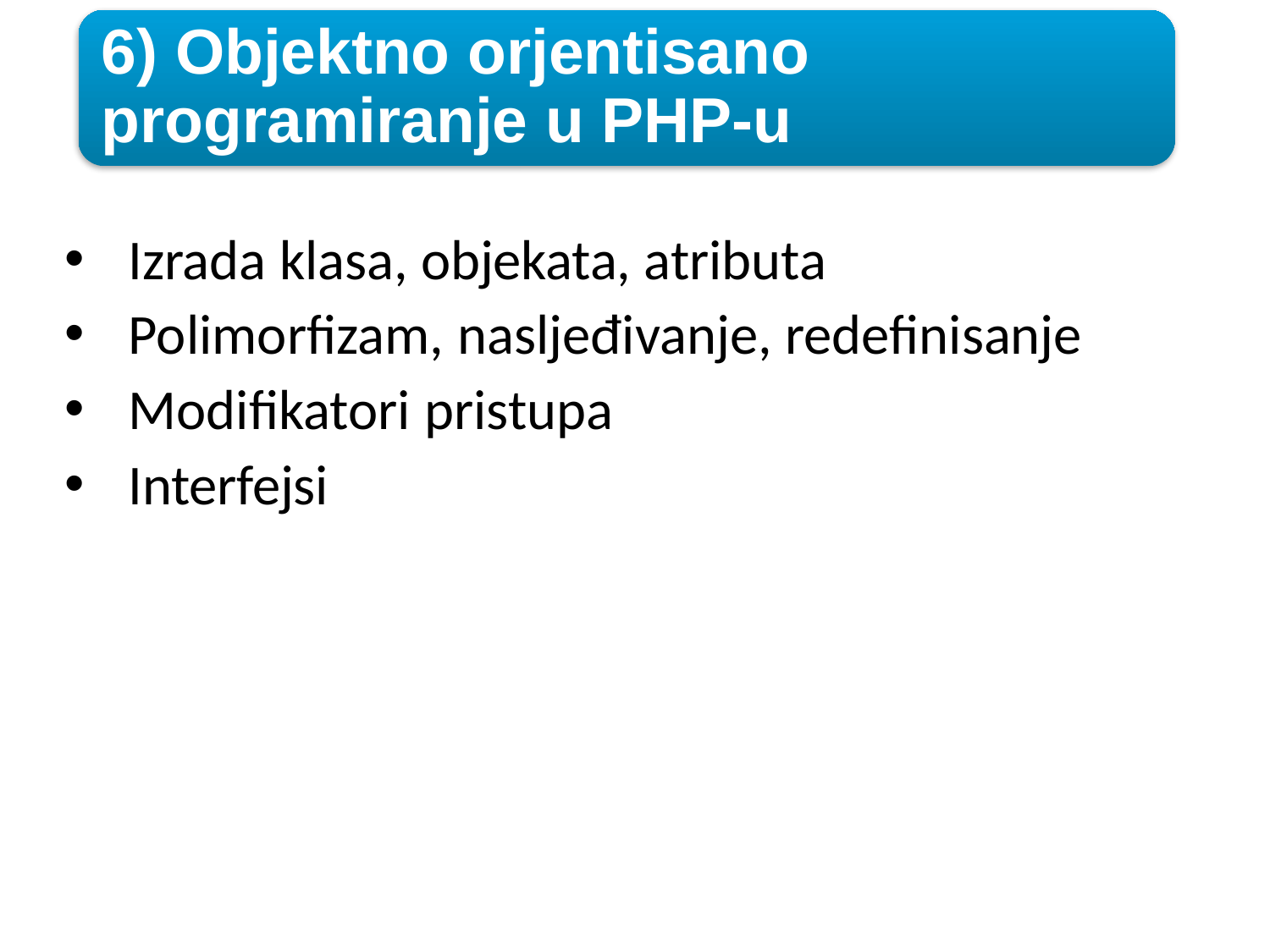

6) Objektno orjentisano programiranje u PHP-u
Izrada klasa, objekata, atributa
Polimorfizam, nasljeđivanje, redefinisanje
Modifikatori pristupa
Interfejsi